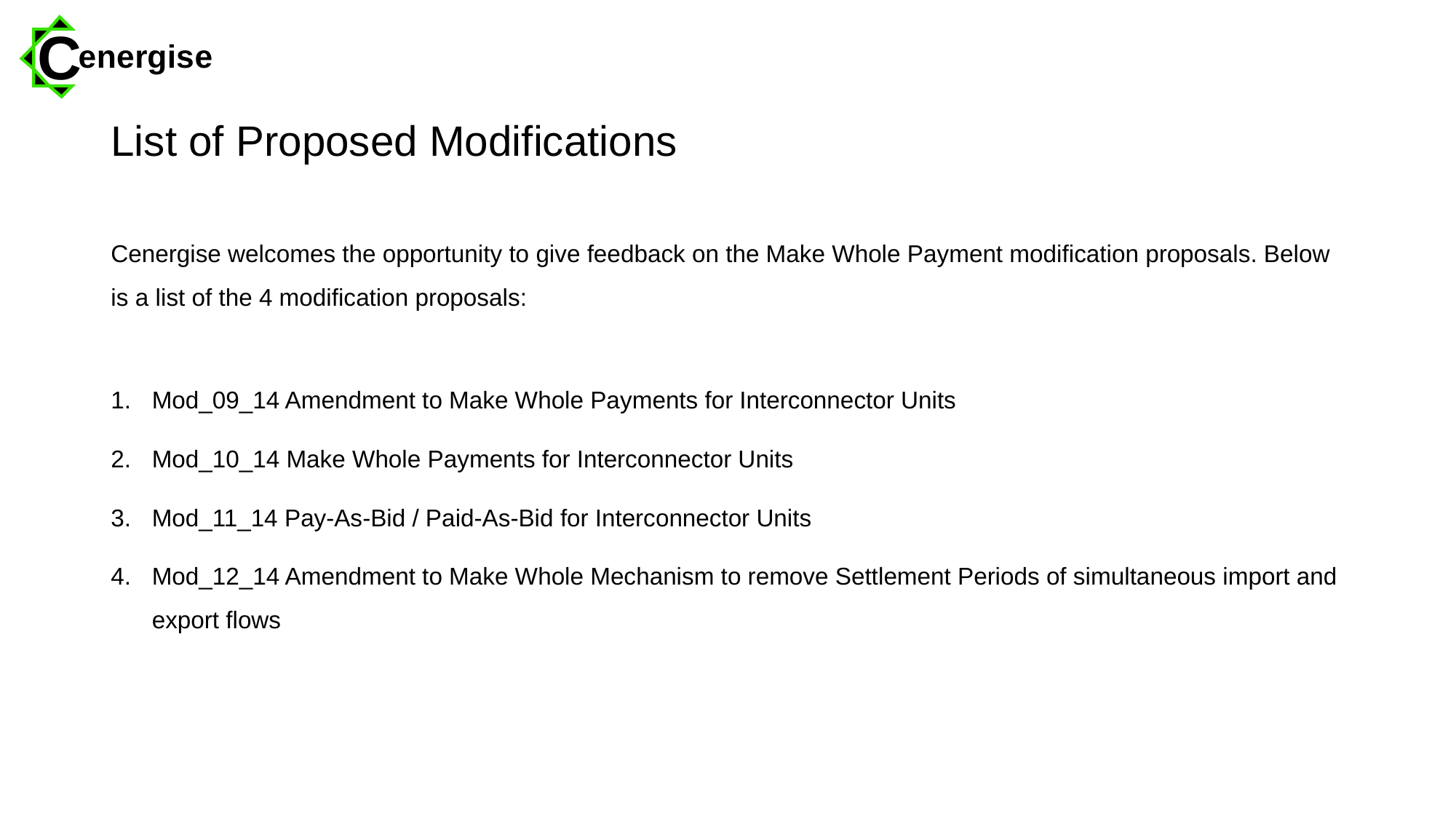

# List of Proposed Modifications
Cenergise welcomes the opportunity to give feedback on the Make Whole Payment modification proposals. Below is a list of the 4 modification proposals:

Mod_09_14 Amendment to Make Whole Payments for Interconnector Units
Mod_10_14 Make Whole Payments for Interconnector Units
Mod_11_14 Pay-As-Bid / Paid-As-Bid for Interconnector Units
Mod_12_14 Amendment to Make Whole Mechanism to remove Settlement Periods of simultaneous import and export flows